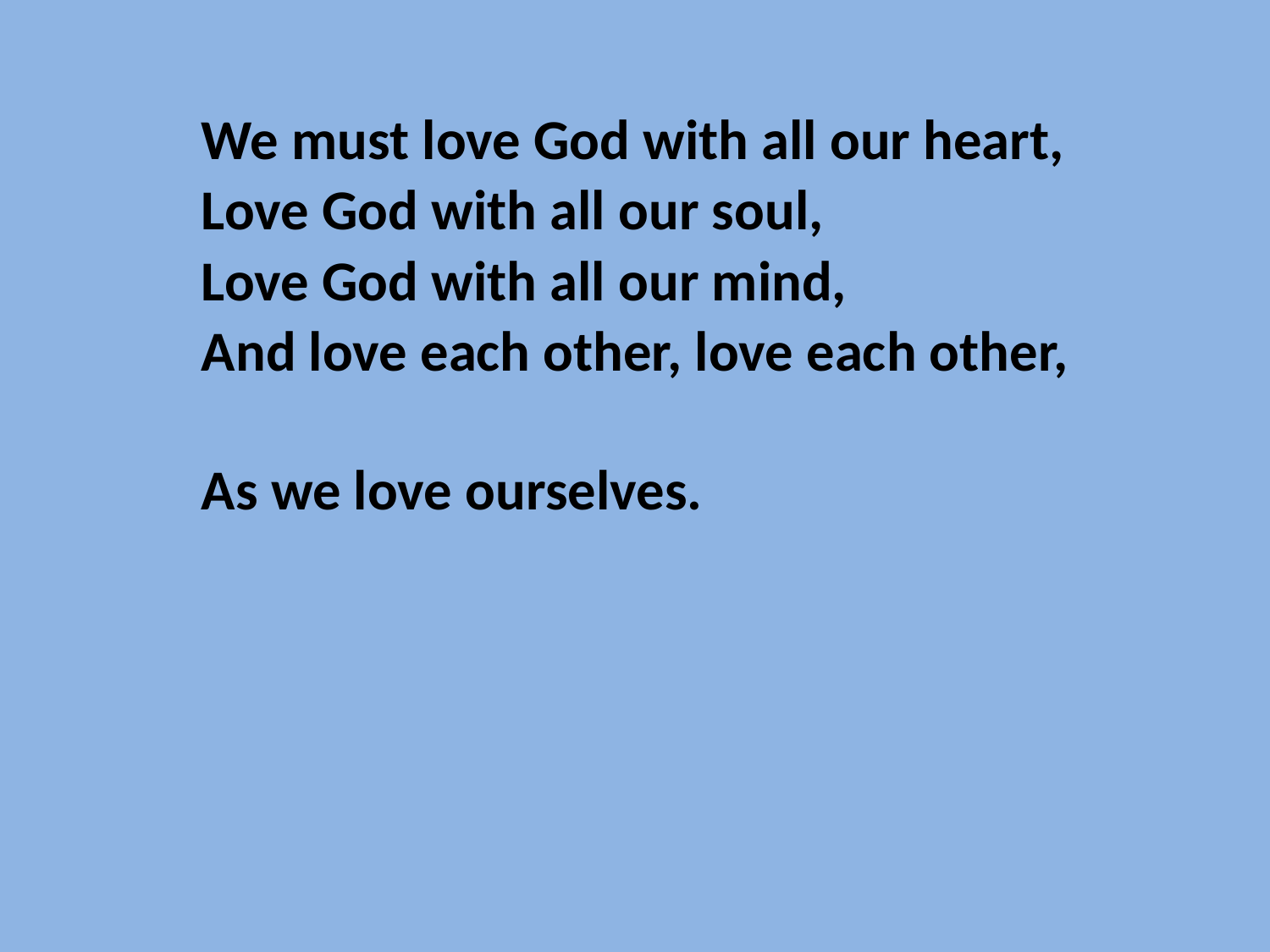

We must love God with all our heart,
Love God with all our soul,
Love God with all our mind,
And love each other, love each other,
As we love ourselves.